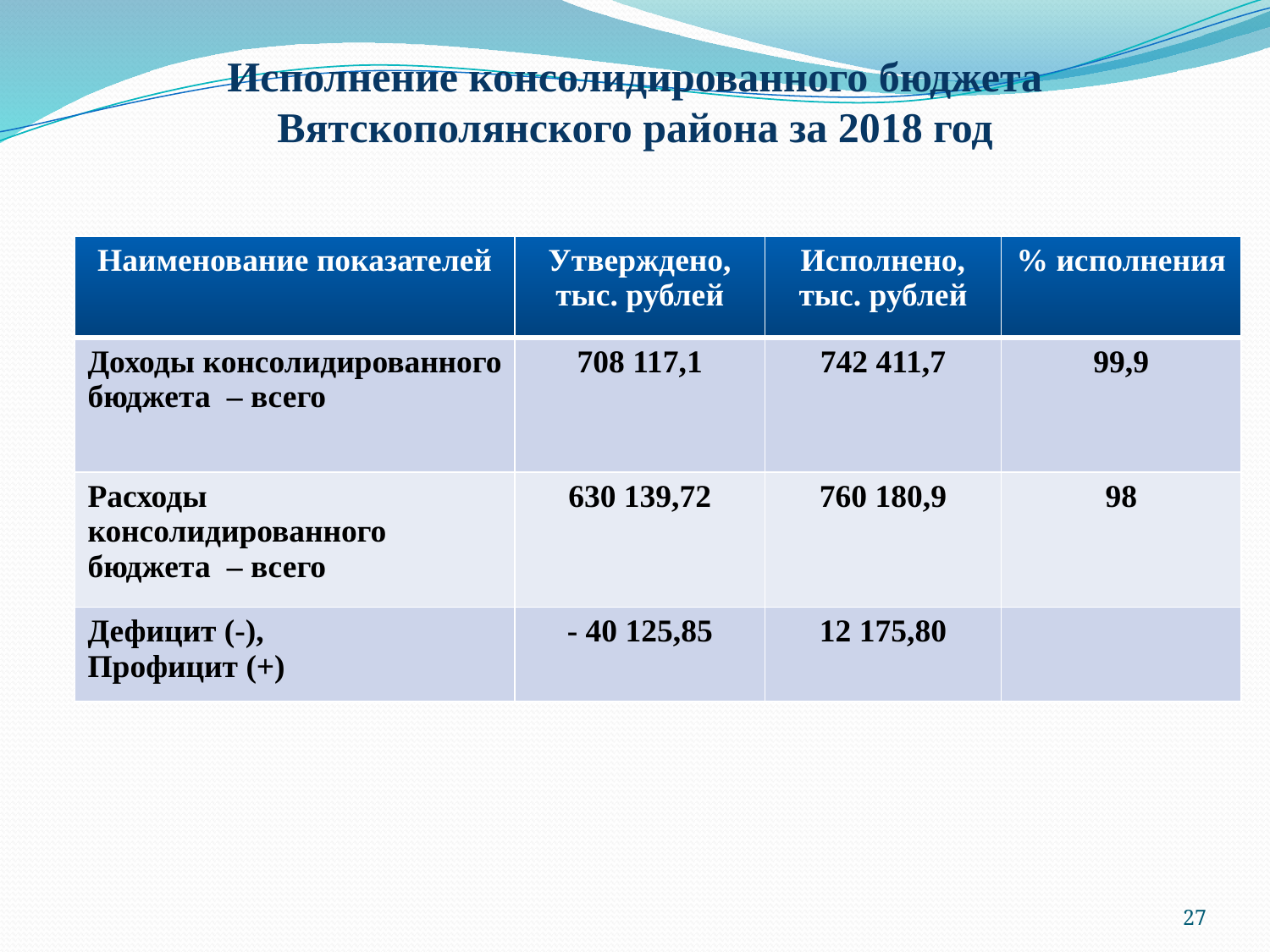

# Исполнение консолидированного бюджета Вятскополянского района за 2018 год
| Наименование показателей | Утверждено, тыс. рублей | Исполнено, тыс. рублей | % исполнения |
| --- | --- | --- | --- |
| Доходы консолидированного бюджета – всего | 708 117,1 | 742 411,7 | 99,9 |
| Расходы консолидированного бюджета – всего | 630 139,72 | 760 180,9 | 98 |
| Дефицит (-), Профицит (+) | - 40 125,85 | 12 175,80 |  |
27